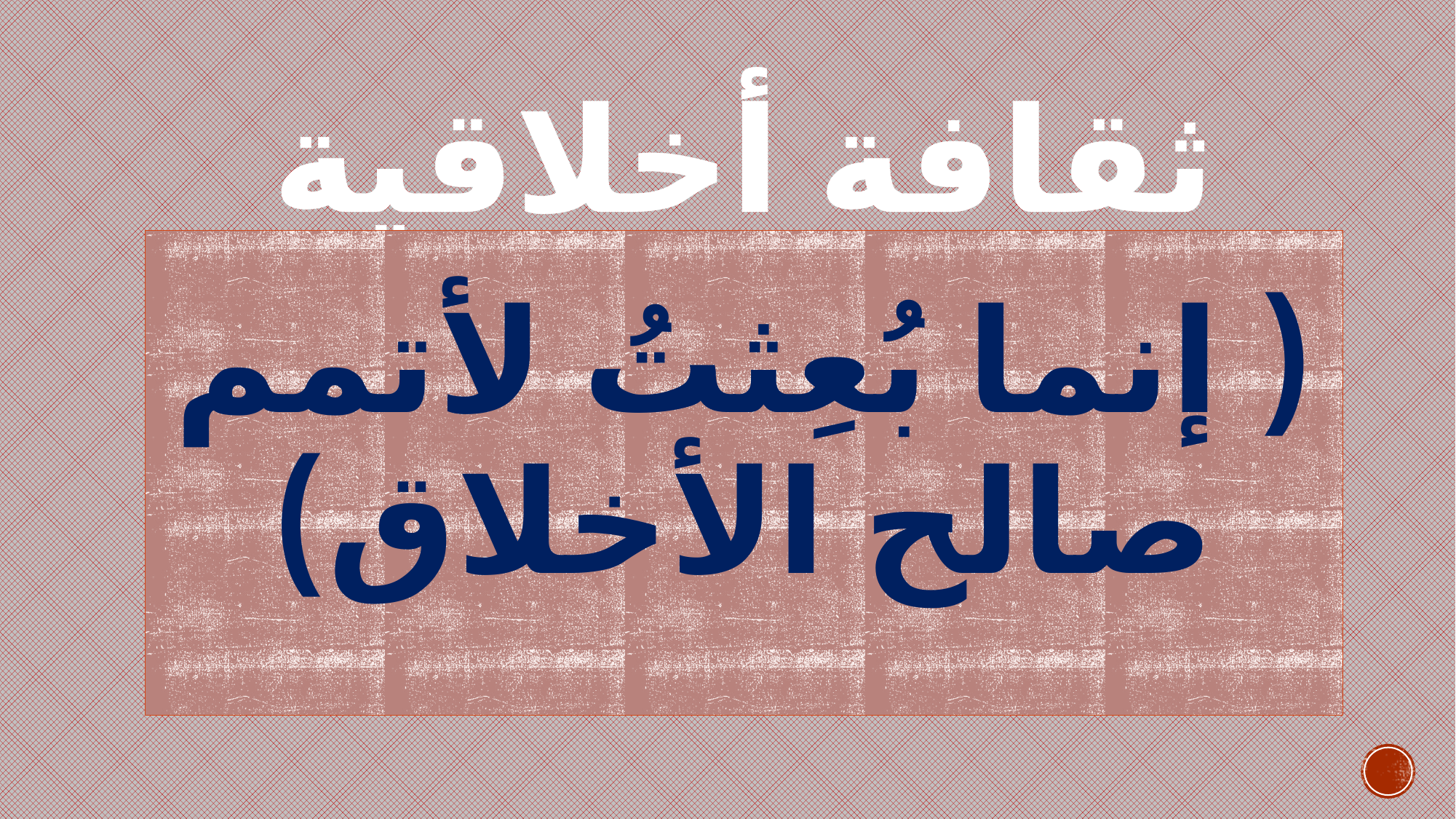

# ثقافة أخلاقية

( إنما بُعِثتُ لأتمم
صالح الأخلاق)